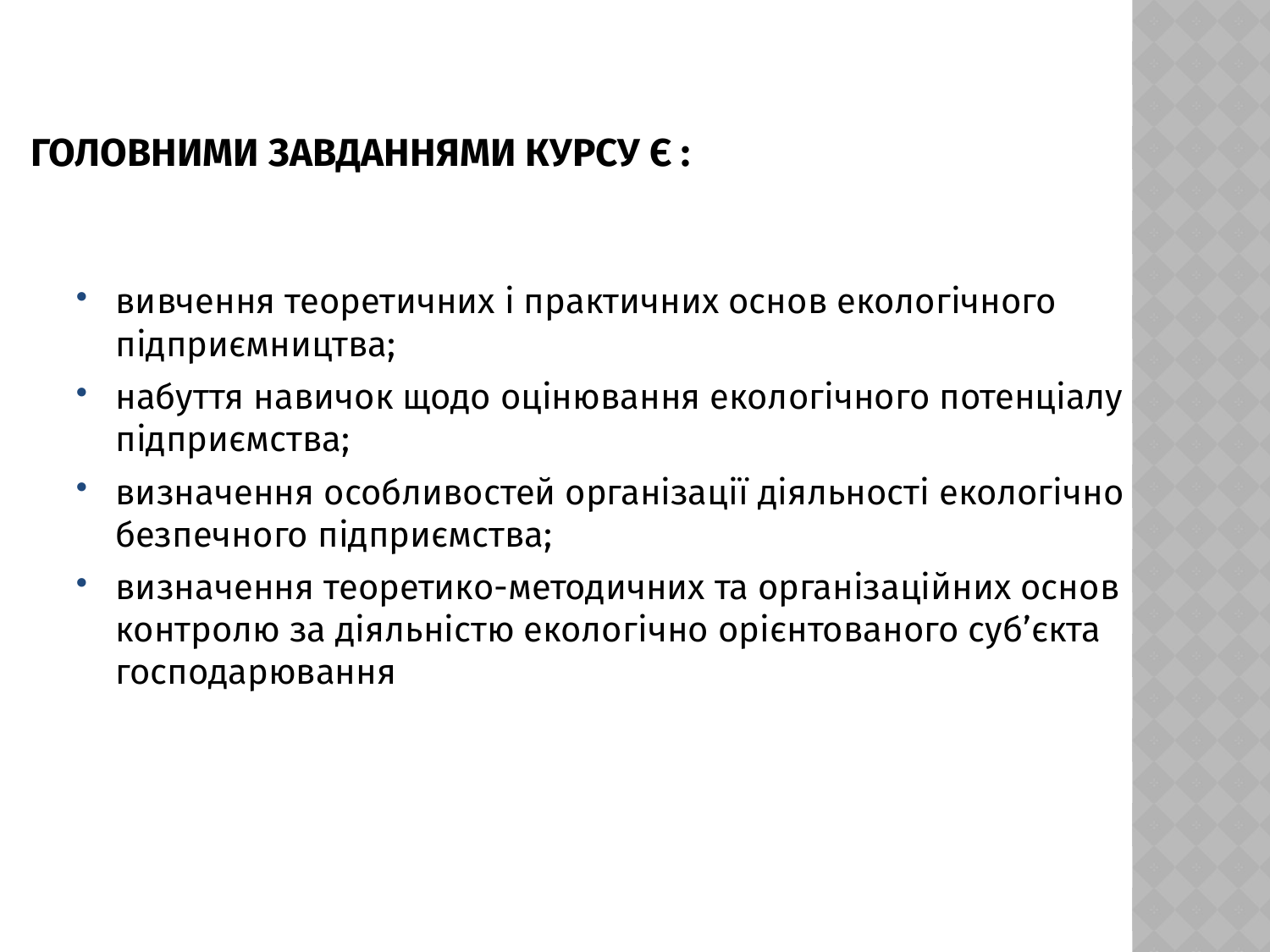

# Головними завданнями курсу є :
вивчення теоретичних і практичних основ екологічного підприємництва;
набуття навичок щодо оцінювання екологічного потенціалу підприємства;
визначення особливостей організації діяльності екологічно безпечного підприємства;
визначення теоретико-методичних та організаційних основ контролю за діяльністю екологічно орієнтованого суб’єкта господарювання